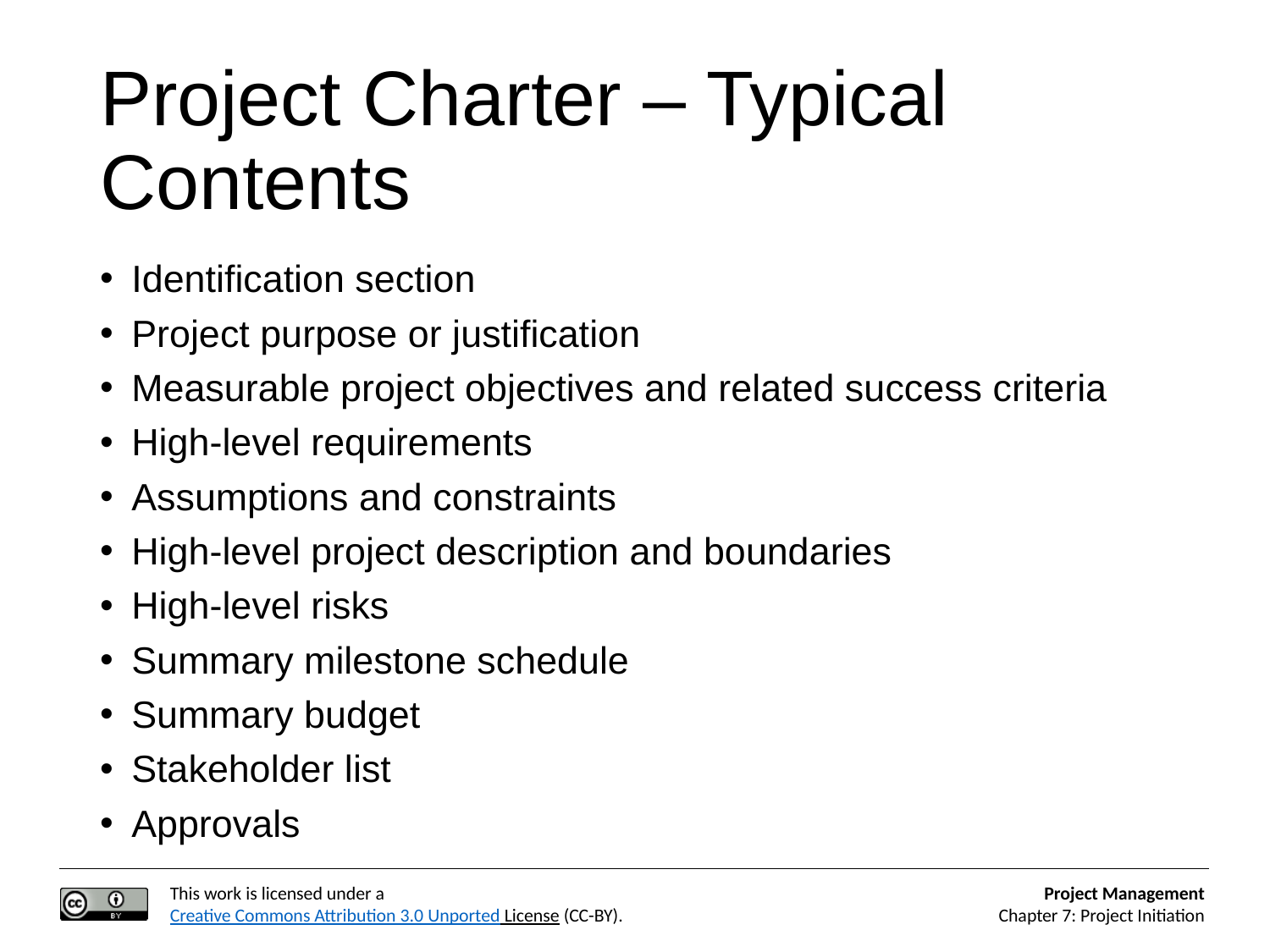

# Project Charter – Typical Contents
Identification section
Project purpose or justification
Measurable project objectives and related success criteria
High-level requirements
Assumptions and constraints
High-level project description and boundaries
High-level risks
Summary milestone schedule
Summary budget
Stakeholder list
Approvals